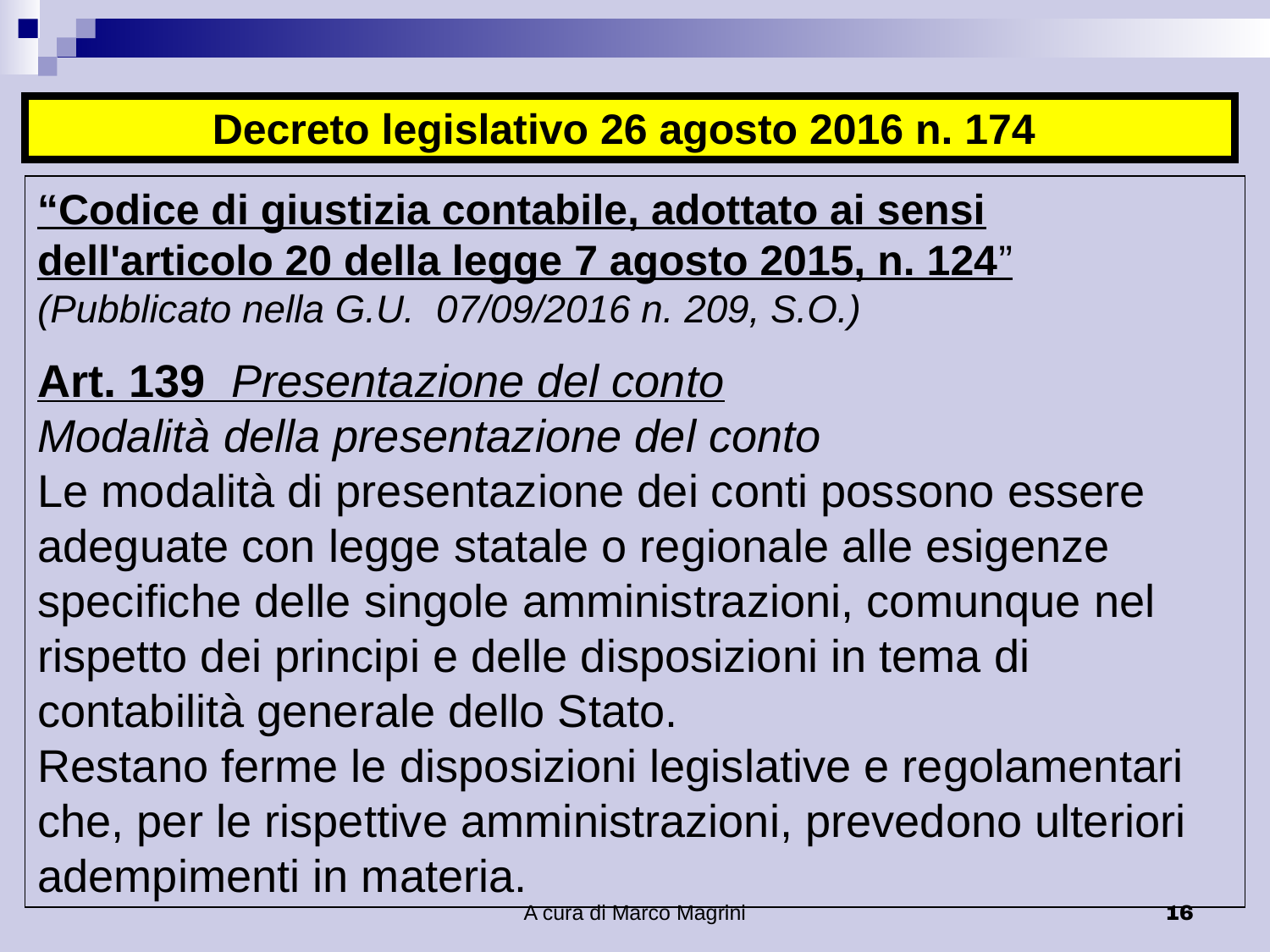

Decreto legislativo 26 agosto 2016 n. 174
“Codice di giustizia contabile, adottato ai sensi dell'articolo 20 della legge 7 agosto 2015, n. 124”
(Pubblicato nella G.U.  07/09/2016 n. 209, S.O.)

Art. 139  Presentazione del conto
Modalità della presentazione del conto
Le modalità di presentazione dei conti possono essere adeguate con legge statale o regionale alle esigenze specifiche delle singole amministrazioni, comunque nel rispetto dei principi e delle disposizioni in tema di contabilità generale dello Stato.
Restano ferme le disposizioni legislative e regolamentari che, per le rispettive amministrazioni, prevedono ulteriori adempimenti in materia.

A cura di Marco Magrini
16